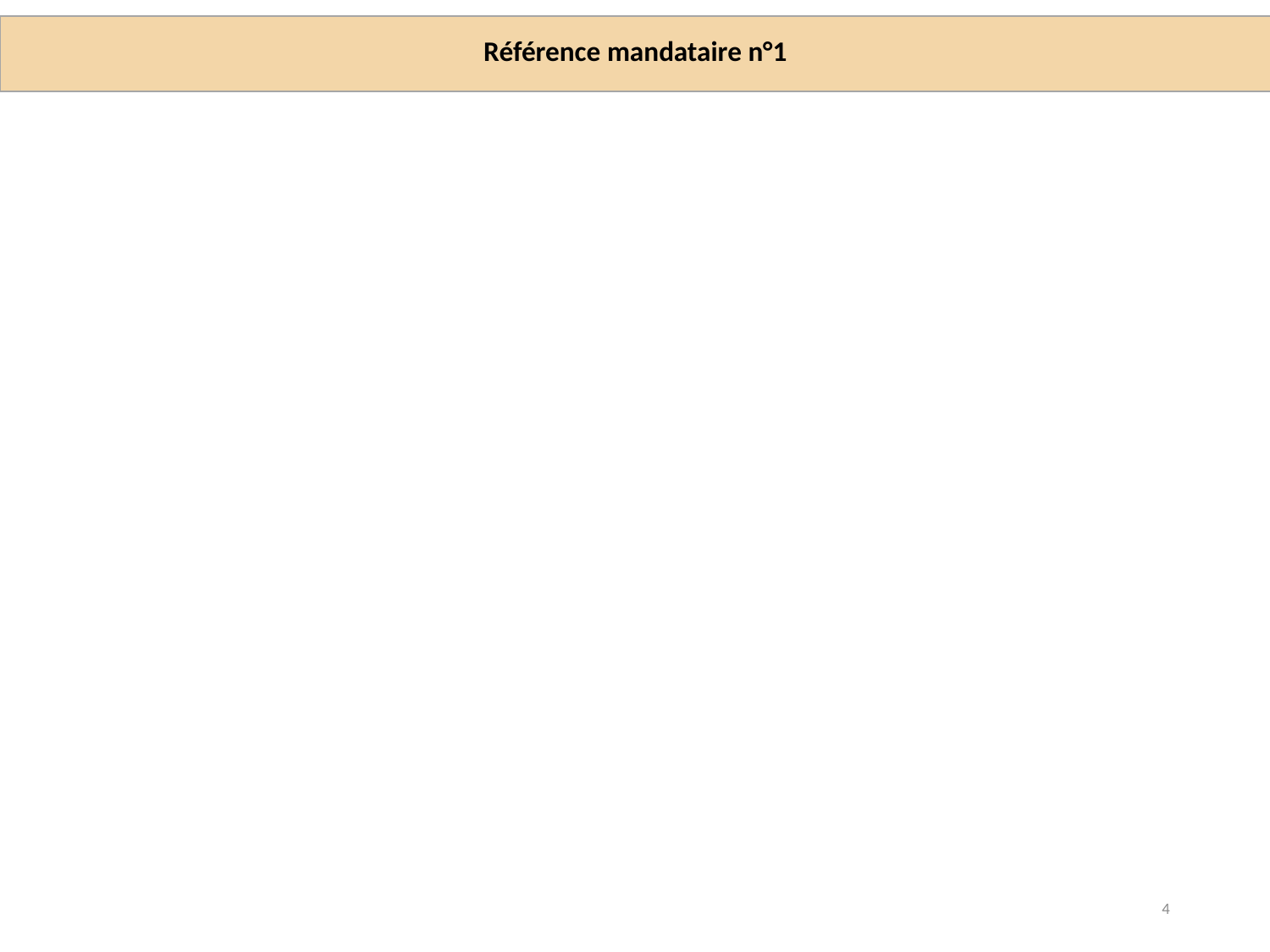

| Référence mandataire n°1 |
| --- |
4